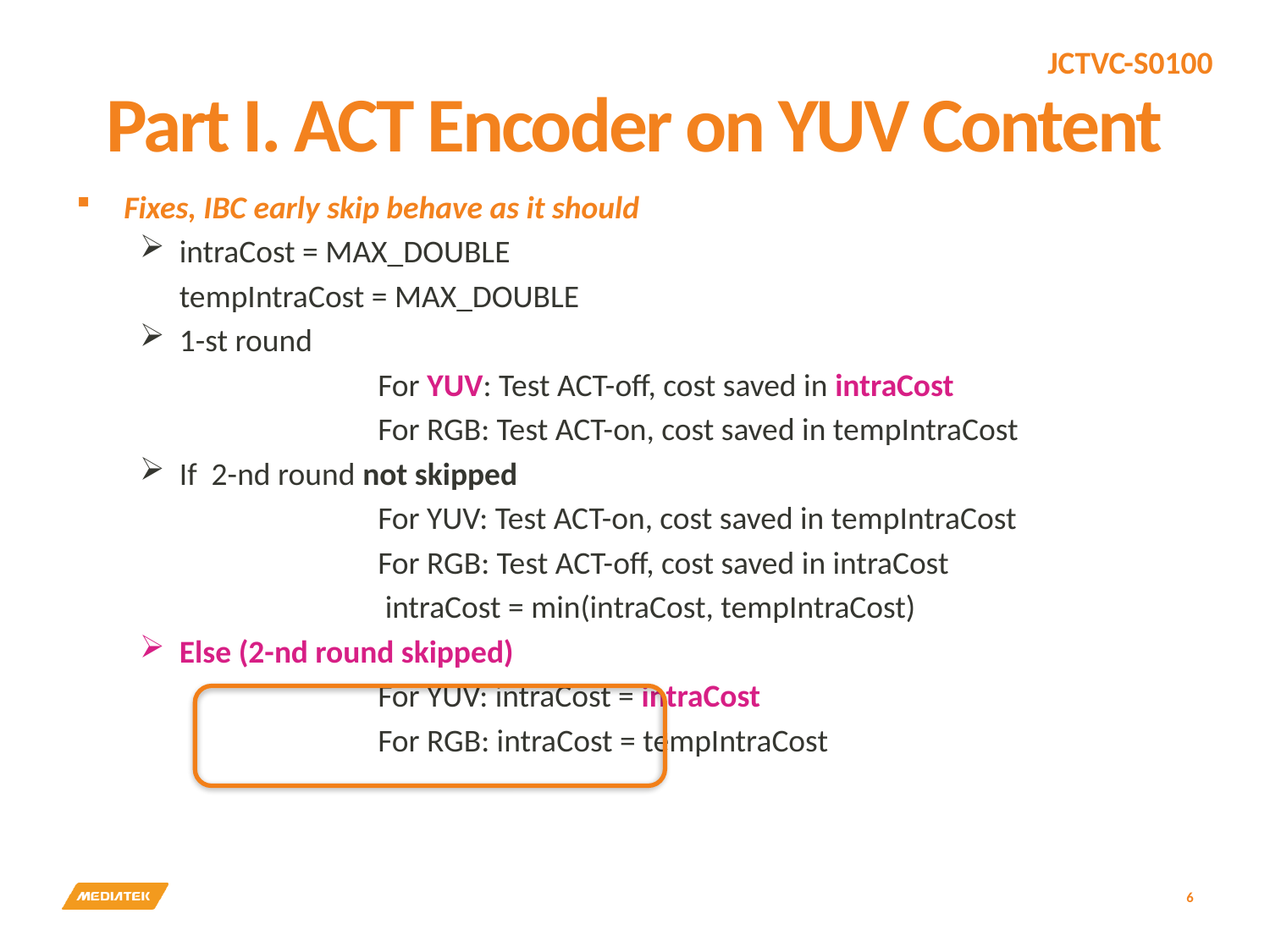

# Part I. ACT Encoder on YUV Content
Fixes, IBC early skip behave as it should
intraCost = MAX_DOUBLE
	tempIntraCost = MAX_DOUBLE
1-st round
			For YUV: Test ACT-off, cost saved in intraCost
			For RGB: Test ACT-on, cost saved in tempIntraCost
If  2-nd round not skipped
			For YUV: Test ACT-on, cost saved in tempIntraCost
			For RGB: Test ACT-off, cost saved in intraCost
			 intraCost = min(intraCost, tempIntraCost)
Else (2-nd round skipped)
			For YUV: intraCost = intraCost
			For RGB: intraCost = tempIntraCost

6